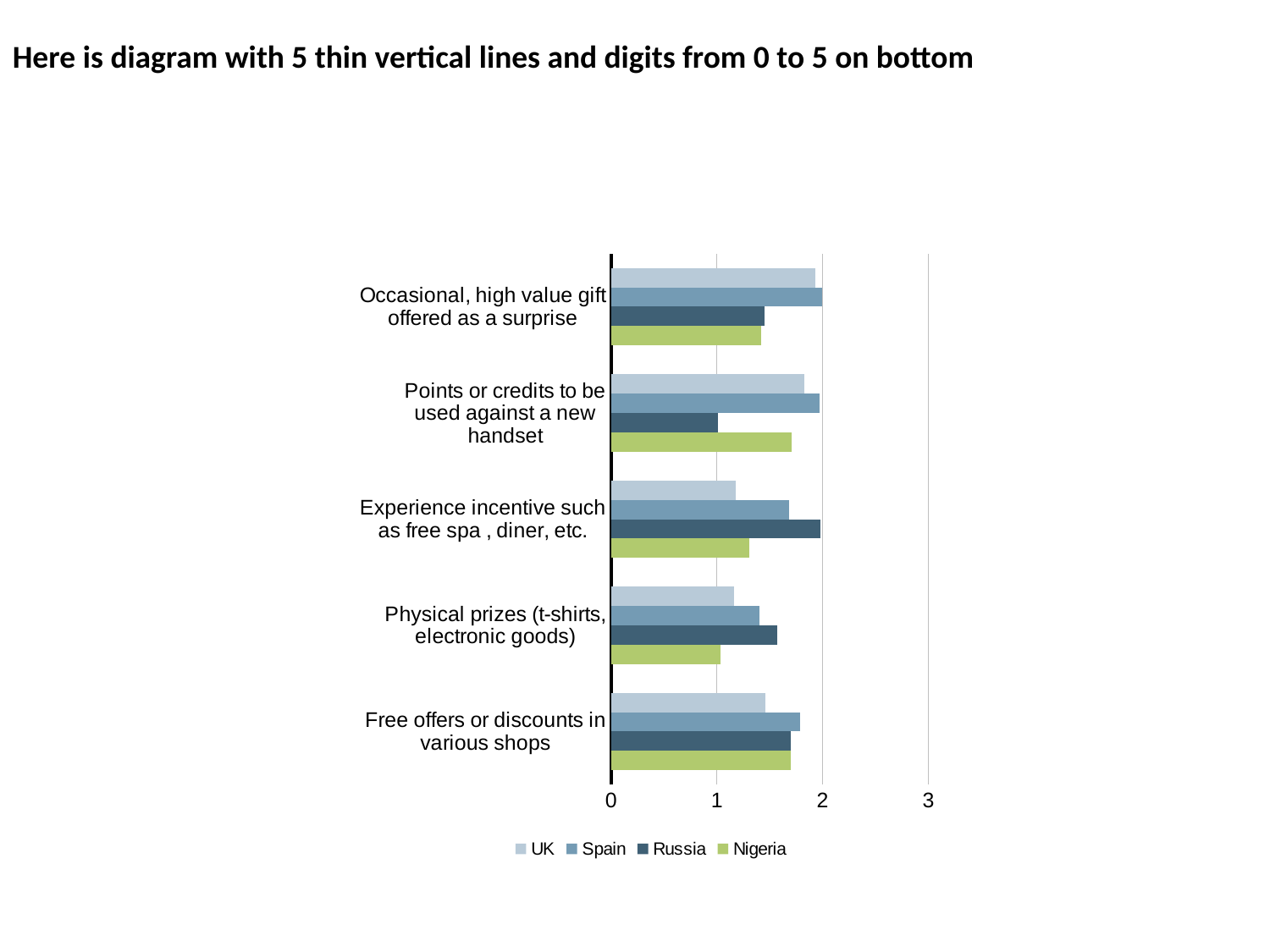

Here is diagram with 5 thin vertical lines and digits from 0 to 5 on bottom

### Chart

| Category | Nigeria | Russia | Spain | UK |
|---|---|---|---|---|
| Free offers or discounts in various shops | 1.70168067226891 | 1.70229007633588 | 1.79032258064516 | 1.45569620253165 |
| Physical prizes (t-shirts, electronic goods) | 1.03781512605042 | 1.57251908396946 | 1.40322580645161 | 1.16455696202532 |
| Experience incentive such as free spa , diner, etc. | 1.30672268907563 | 1.97709923664122 | 1.68145161290323 | 1.17721518987342 |
| Points or credits to be used against a new handset | 1.70588235294118 | 1.00763358778626 | 1.96774193548387 | 1.82700421940928 |
| Occasional, high value gift offered as a surprise | 1.42016806722689 | 1.45038167938931 | 1.99596774193549 | 1.92827004219409 |